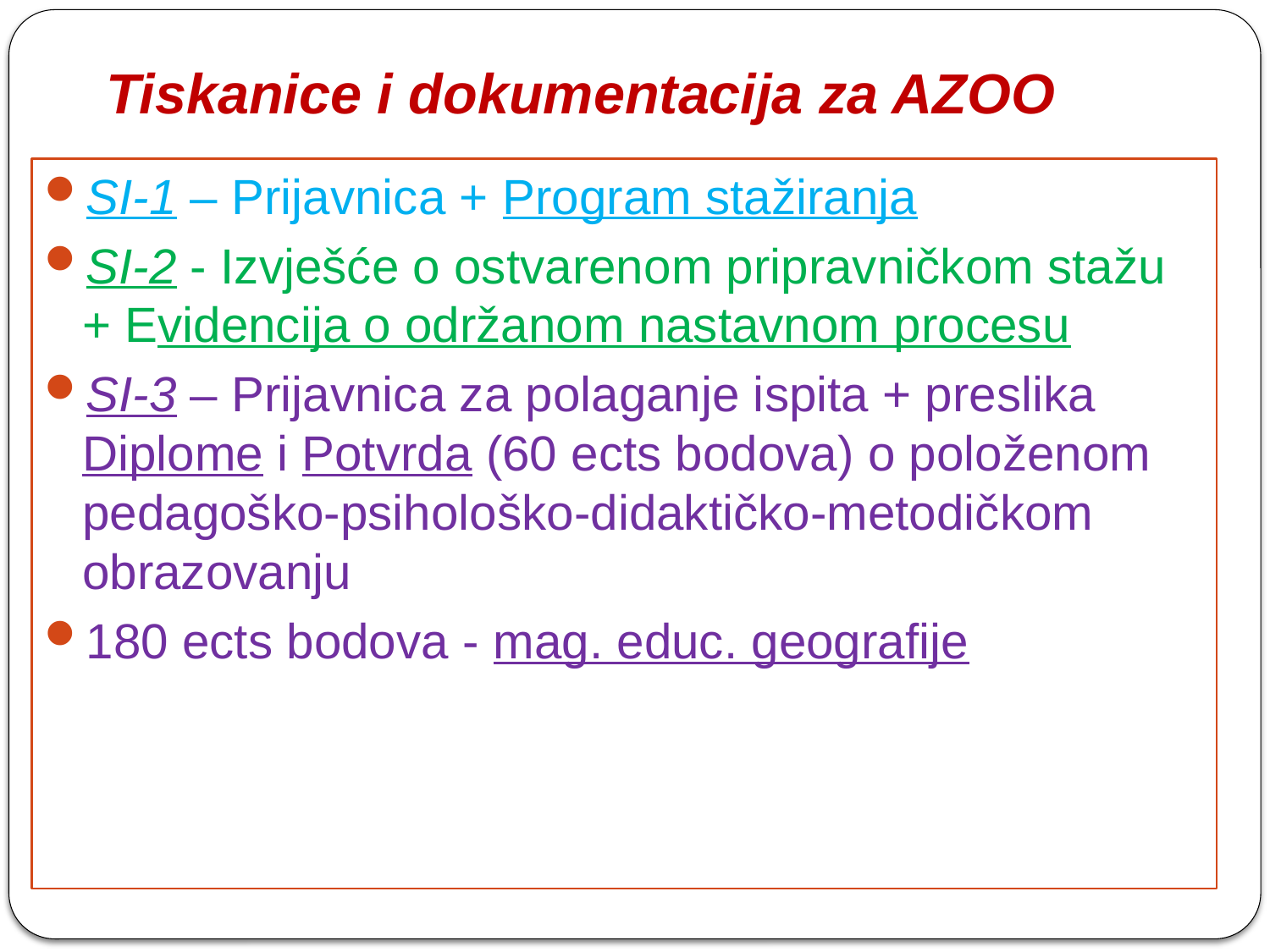

# Tiskanice i dokumentacija za AZOO
SI-1 – Prijavnica + Program stažiranja
SI-2 - Izvješće o ostvarenom pripravničkom stažu + Evidencija o održanom nastavnom procesu
SI-3 – Prijavnica za polaganje ispita + preslika Diplome i Potvrda (60 ects bodova) o položenom pedagoško-psihološko-didaktičko-metodičkom obrazovanju
180 ects bodova - mag. educ. geografije